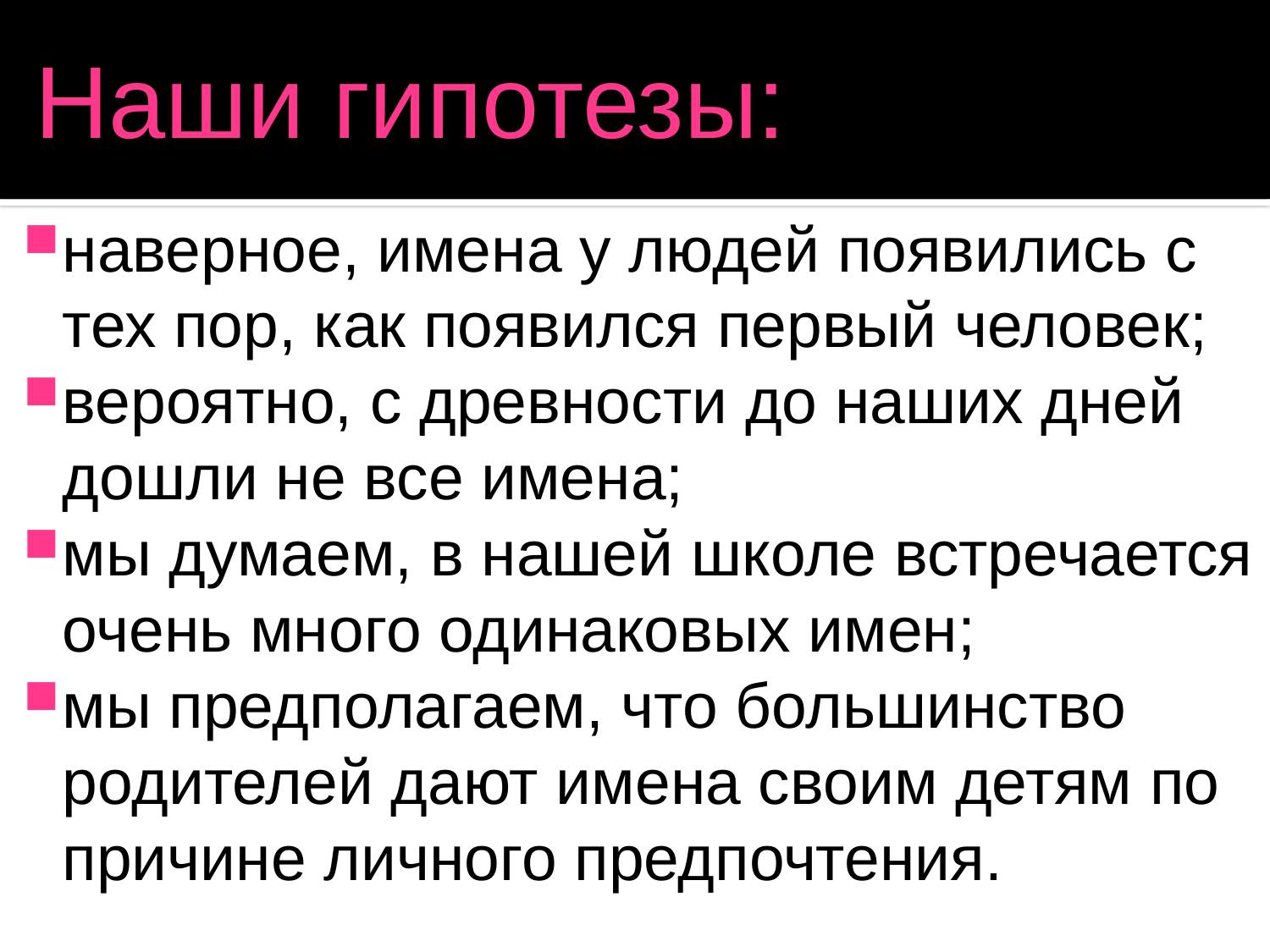

# Наши гипотезы:
наверное, имена у людей появились с тех пор, как появился первый человек;
вероятно, с древности до наших дней дошли не все имена;
мы думаем, в нашей школе встречается очень много одинаковых имен;
мы предполагаем, что большинство родителей дают имена своим детям по причине личного предпочтения.